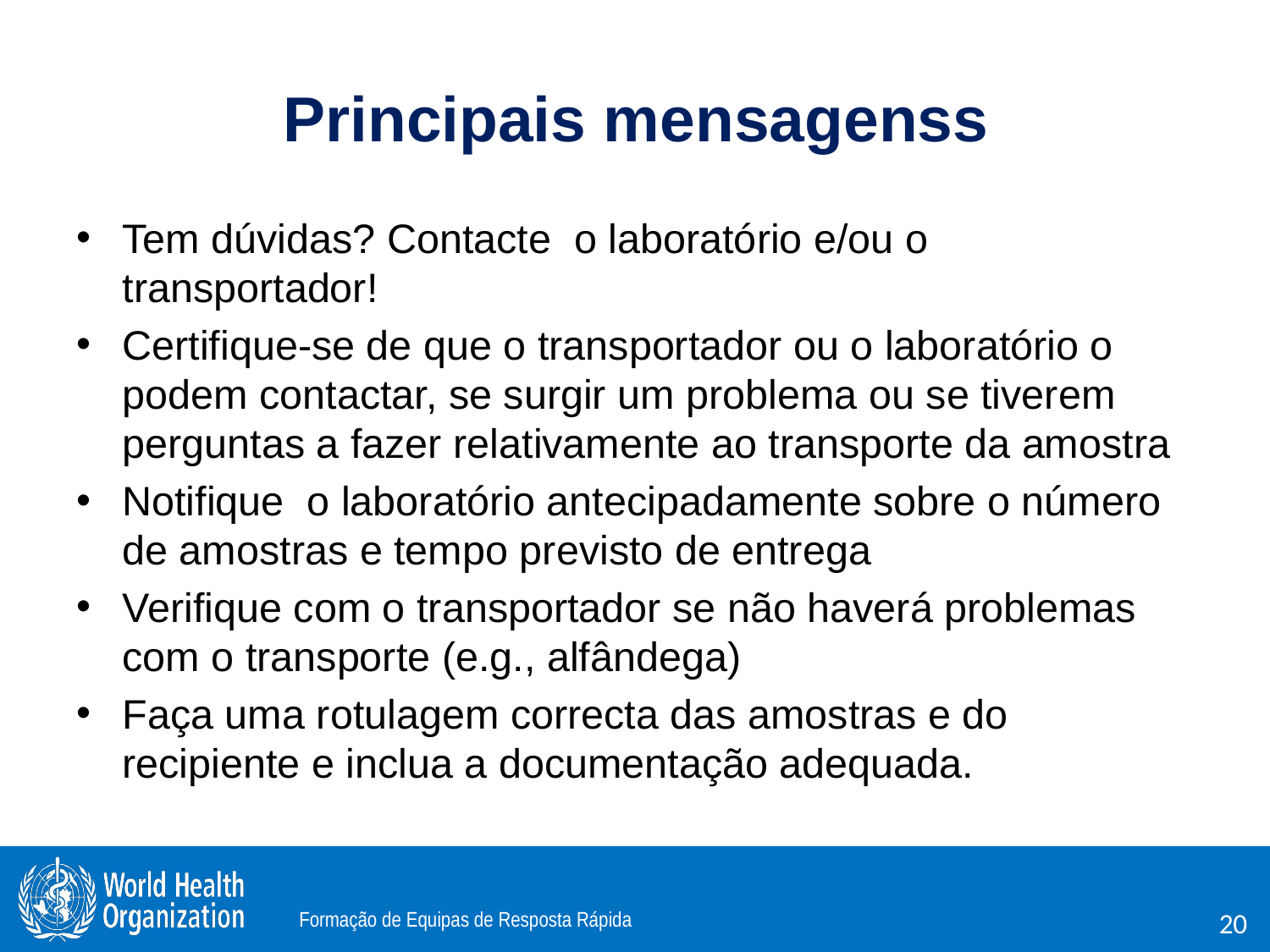

# Principais mensagenss
Tem dúvidas? Contacte  o laboratório e/ou o transportador!
Certifique-se de que o transportador ou o laboratório o podem contactar, se surgir um problema ou se tiverem perguntas a fazer relativamente ao transporte da amostra
Notifique  o laboratório antecipadamente sobre o número de amostras e tempo previsto de entrega
Verifique com o transportador se não haverá problemas com o transporte (e.g., alfândega)
Faça uma rotulagem correcta das amostras e do recipiente e inclua a documentação adequada.